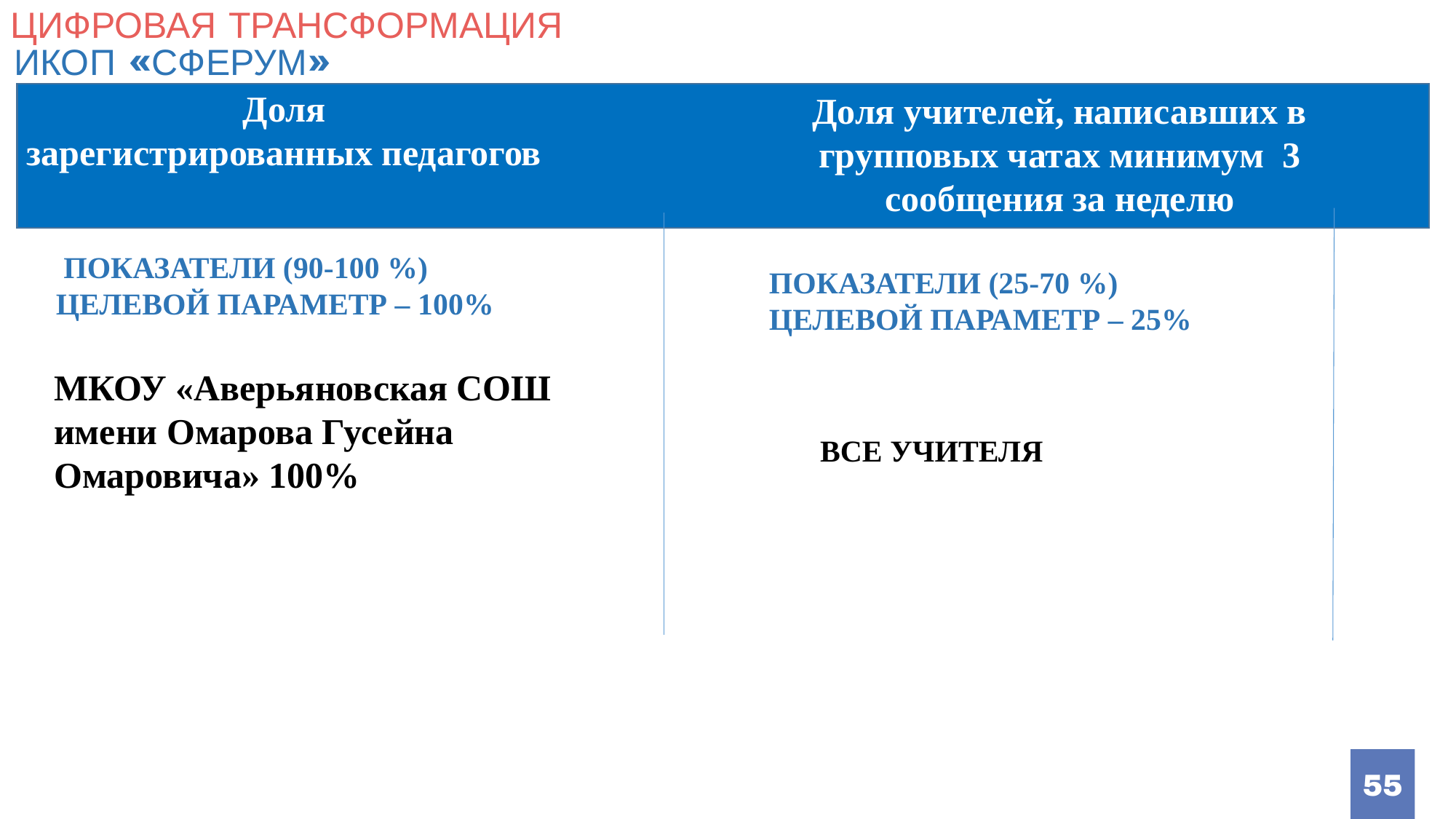

ЦИФРОВАЯ ТРАНСФОРМАЦИЯ

ИКОП «СФЕРУМ»
Доля
зарегистрированных педагогов
Доля учителей, написавших в групповых чатах минимум  3 сообщения за неделю

 ПОКАЗАТЕЛИ (90-100 %)
ЦЕЛЕВОЙ ПАРАМЕТР – 100%
ПОКАЗАТЕЛИ (25-70 %)
ЦЕЛЕВОЙ ПАРАМЕТР – 25%
МКОУ «Аверьяновская СОШ имени Омарова Гусейна Омаровича» 100%

ВСЕ УЧИТЕЛЯ
55